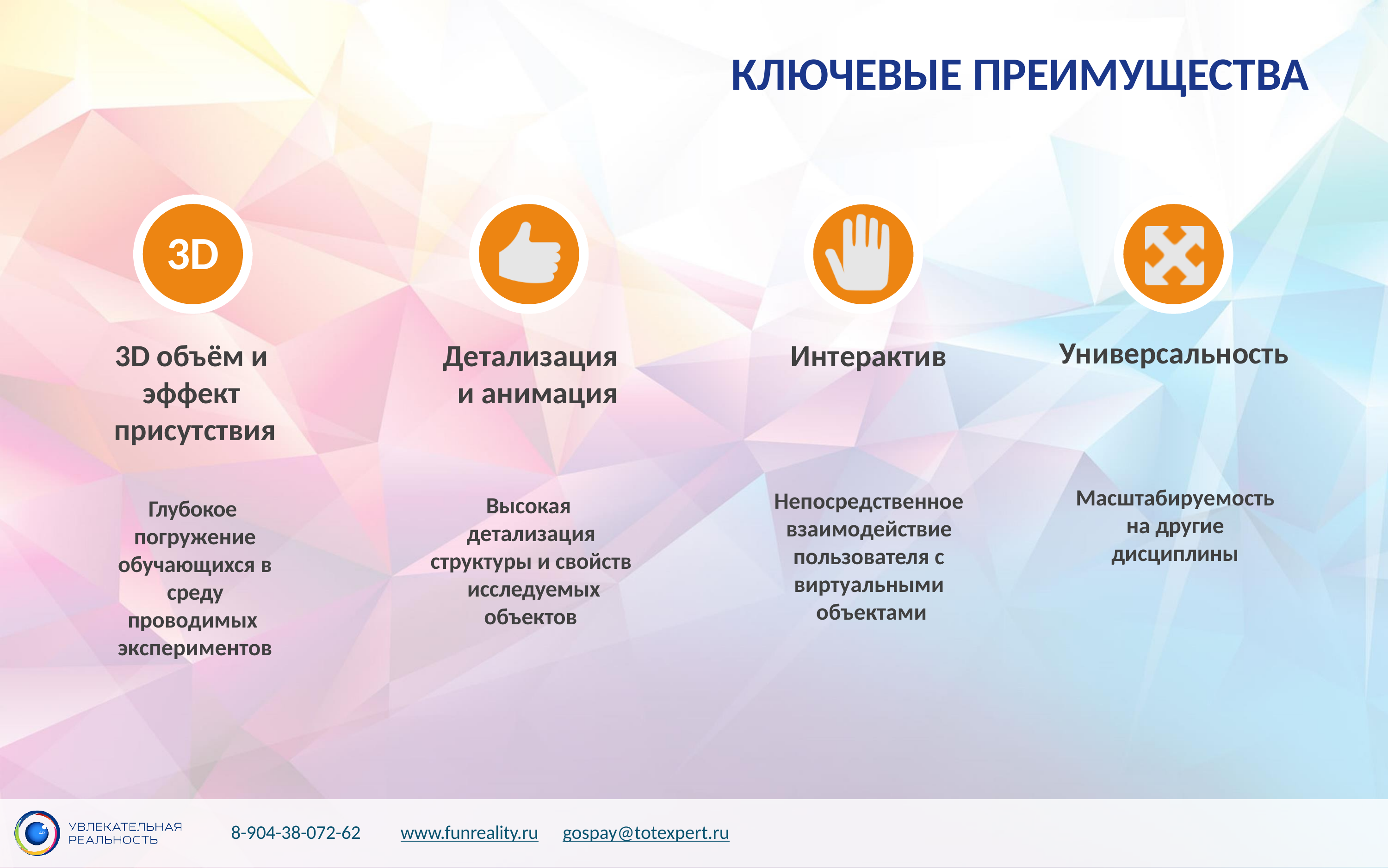

# КЛЮЧЕВЫЕ ПРЕИМУЩЕСТВА

3D

Универсальность
3D объём и  эффект  присутствия
Детализация  и анимация
Интерактив
Масштабируемость  на другие  дисциплины
Непосредственное  взаимодействие  пользователя с
виртуальными  объектами
Высокая  детализация
структуры и свойств  исследуемых
объектов
Глубокое  погружение
обучающихся в  среду  проводимых  экспериментов
8-904-38-072-62
www.funreality.ru
gospay@totexpert.ru